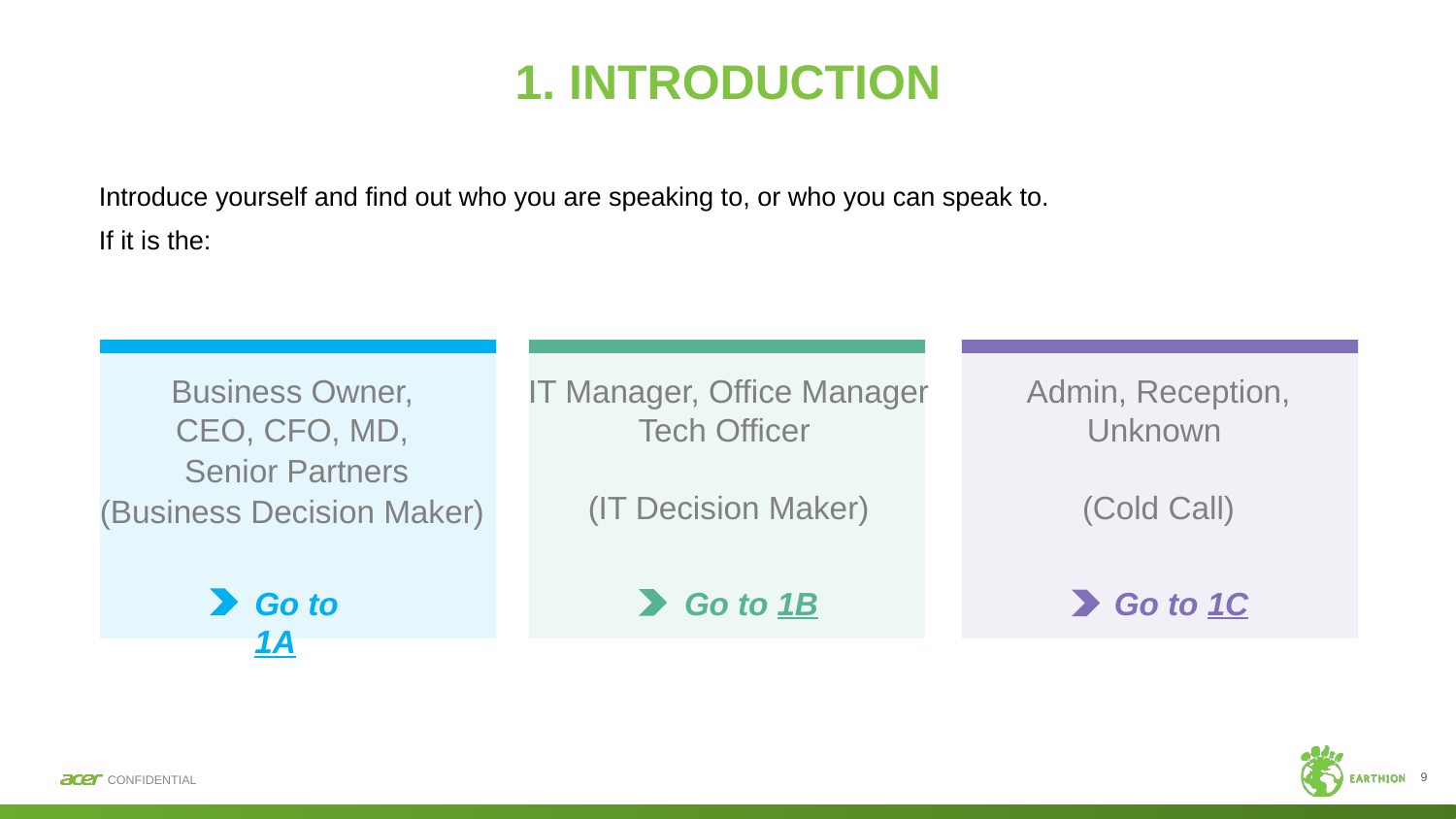

# 1. INTRODUCTION
Introduce yourself and find out who you are speaking to, or who you can speak to.
If it is the:

Business Owner,
CEO, CFO, MD,
Senior Partners
(Business Decision Maker)
IT Manager, Office Manager
Tech Officer

(IT Decision Maker)
Admin, Reception,
Unknown

(Cold Call)
Go to 1A
Go to 1B
Go to 1C

9